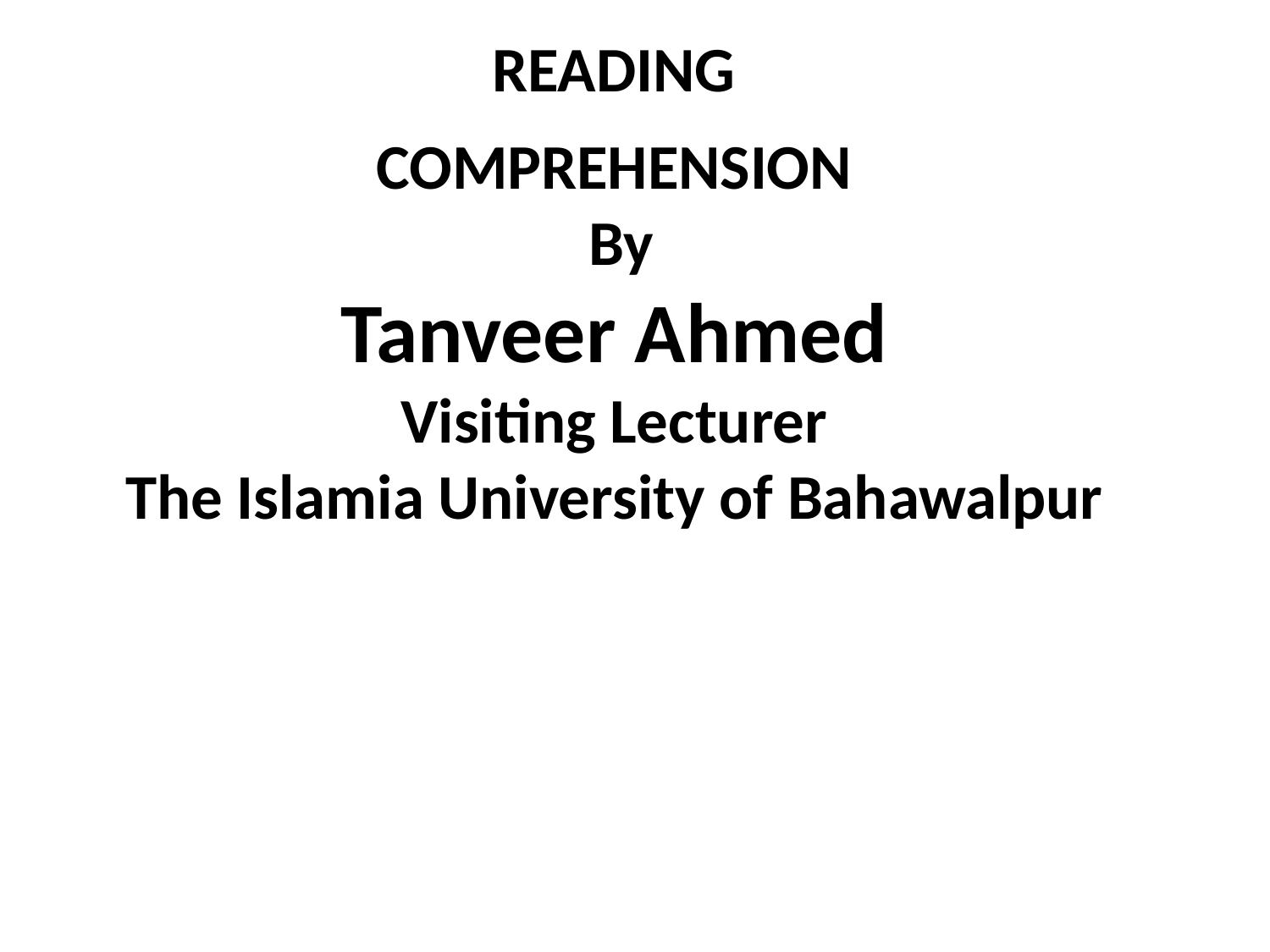

# READING
COMPREHENSION
 By
Tanveer Ahmed
Visiting Lecturer
The Islamia University of Bahawalpur